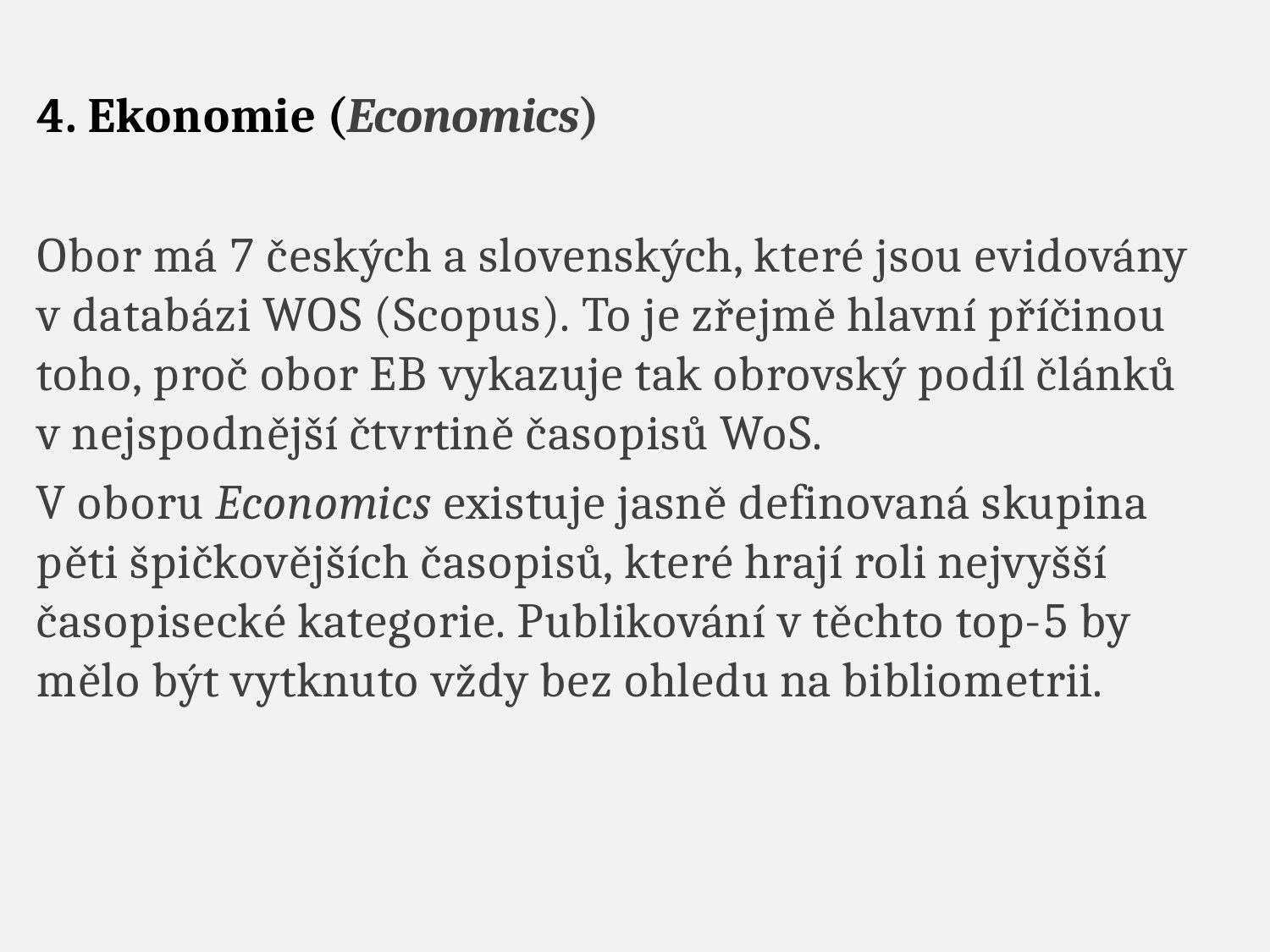

4. Ekonomie (Economics)

Obor má 7 českých a slovenských, které jsou evidovány v databázi WOS (Scopus). To je zřejmě hlavní příčinou toho, proč obor EB vykazuje tak obrovský podíl článků v nejspodnější čtvrtině časopisů WoS.
V oboru Economics existuje jasně definovaná skupina pěti špičkovějších časopisů, které hrají roli nejvyšší časopisecké kategorie. Publikování v těchto top-5 by mělo být vytknuto vždy bez ohledu na bibliometrii.